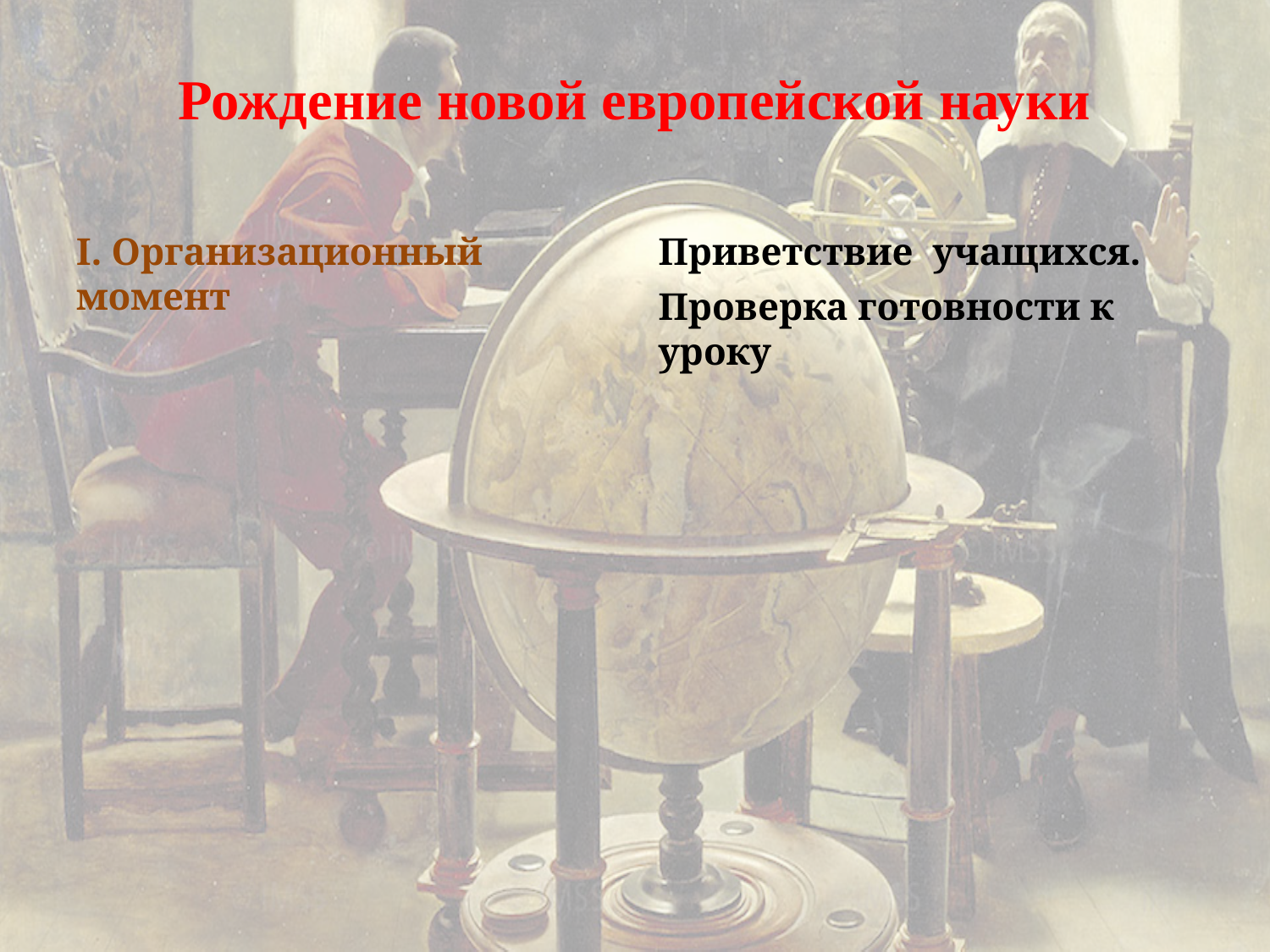

# Рождение новой европейской науки
I. Организационный момент

Приветствие  учащихся.
Проверка готовности к уроку